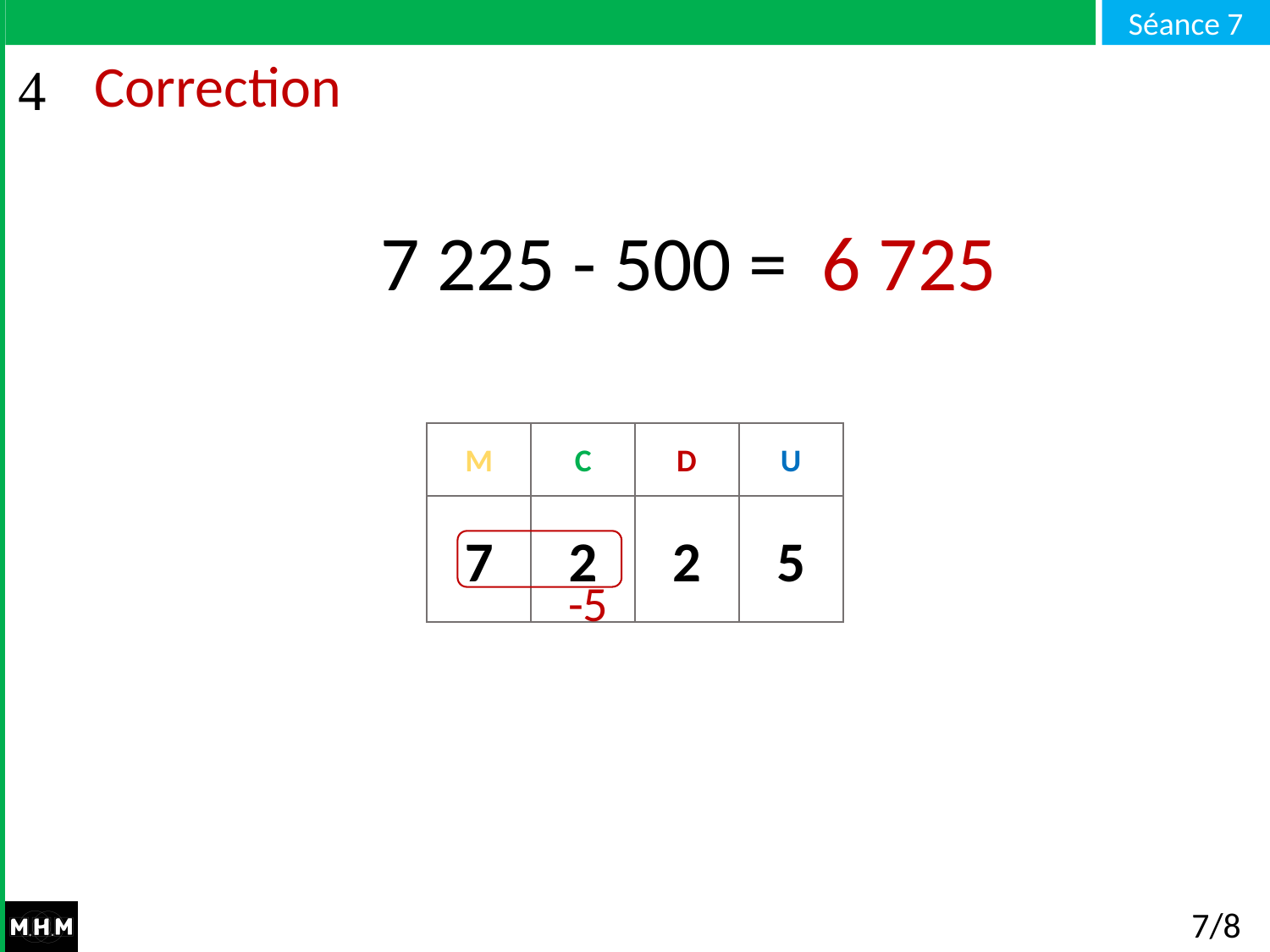

# Correction
7 225 - 500 =
6 725
M
C
D
U
7
2
2
5

-5
7/8